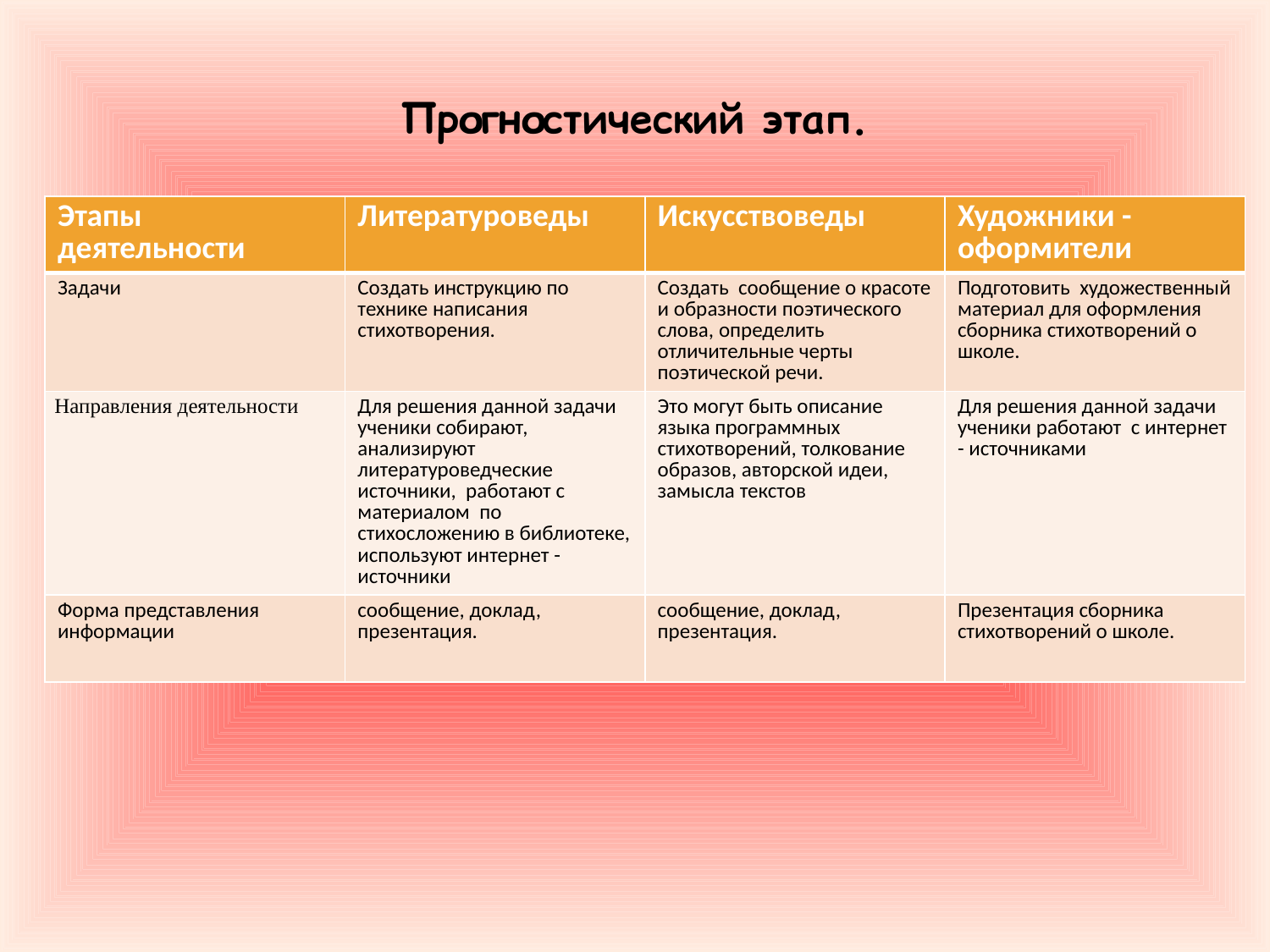

# Прогностический этап.
| Этапы деятельности | Литературоведы | Искусствоведы | Художники - оформители |
| --- | --- | --- | --- |
| Задачи | Создать инструкцию по технике написания стихотворения. | Создать сообщение о красоте и образности поэтического слова, определить отличительные черты поэтической речи. | Подготовить художественный материал для оформления сборника стихотворений о школе. |
| Направления деятельности | Для решения данной задачи ученики собирают, анализируют литературоведческие источники, работают с материалом по стихосложению в библиотеке, используют интернет - источники | Это могут быть описание языка программных стихотворений, толкование образов, авторской идеи, замысла текстов | Для решения данной задачи ученики работают с интернет - источниками |
| Форма представления информации | сообщение, доклад, презентация. | сообщение, доклад, презентация. | Презентация сборника стихотворений о школе. |